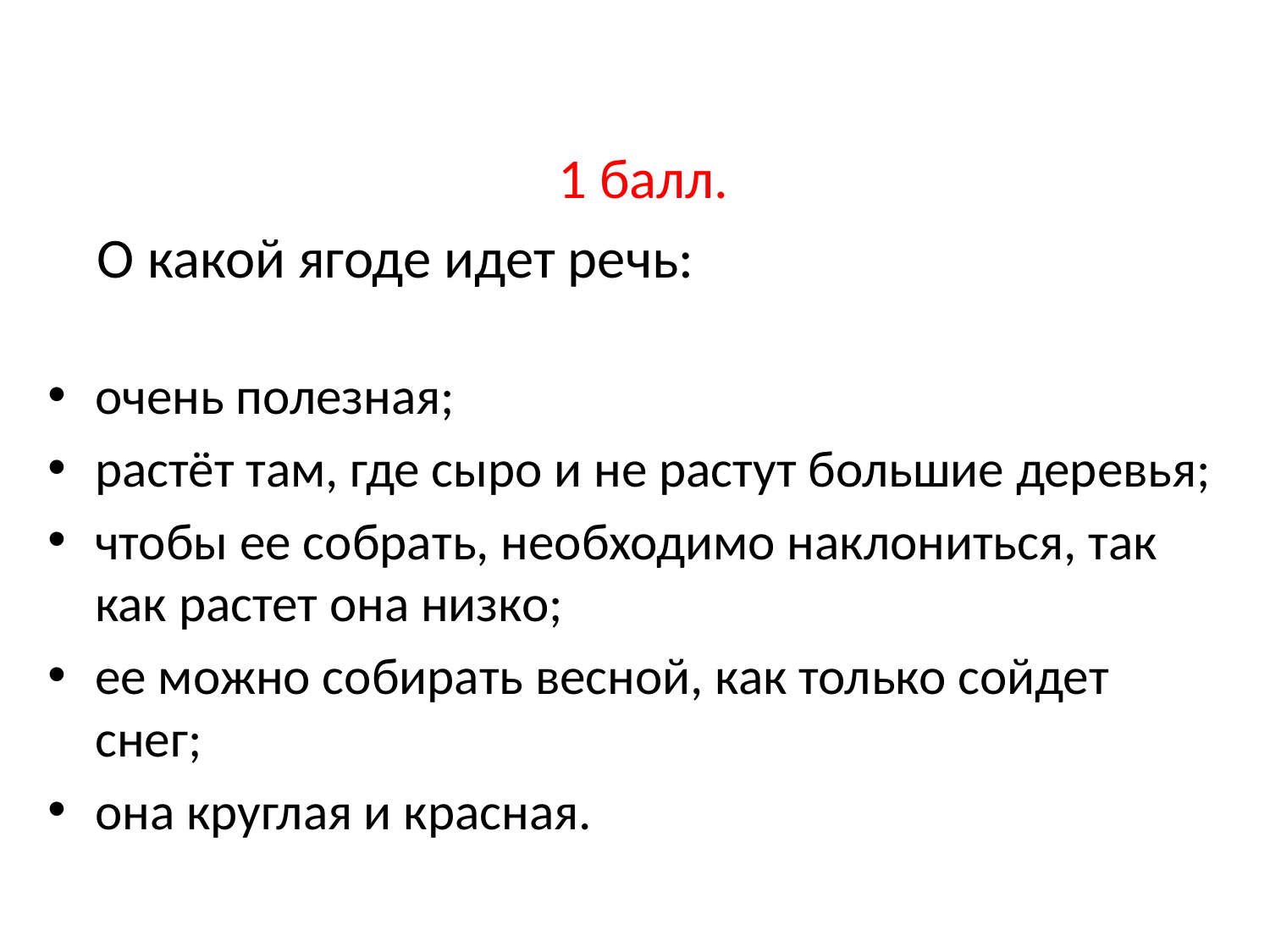

1 балл.
О какой ягоде идет речь:
очень полезная;
растёт там, где сыро и не растут большие деревья;
чтобы ее собрать, необходимо наклониться, так как растет она низко;
ее можно собирать весной, как только сойдет снег;
она круглая и красная.